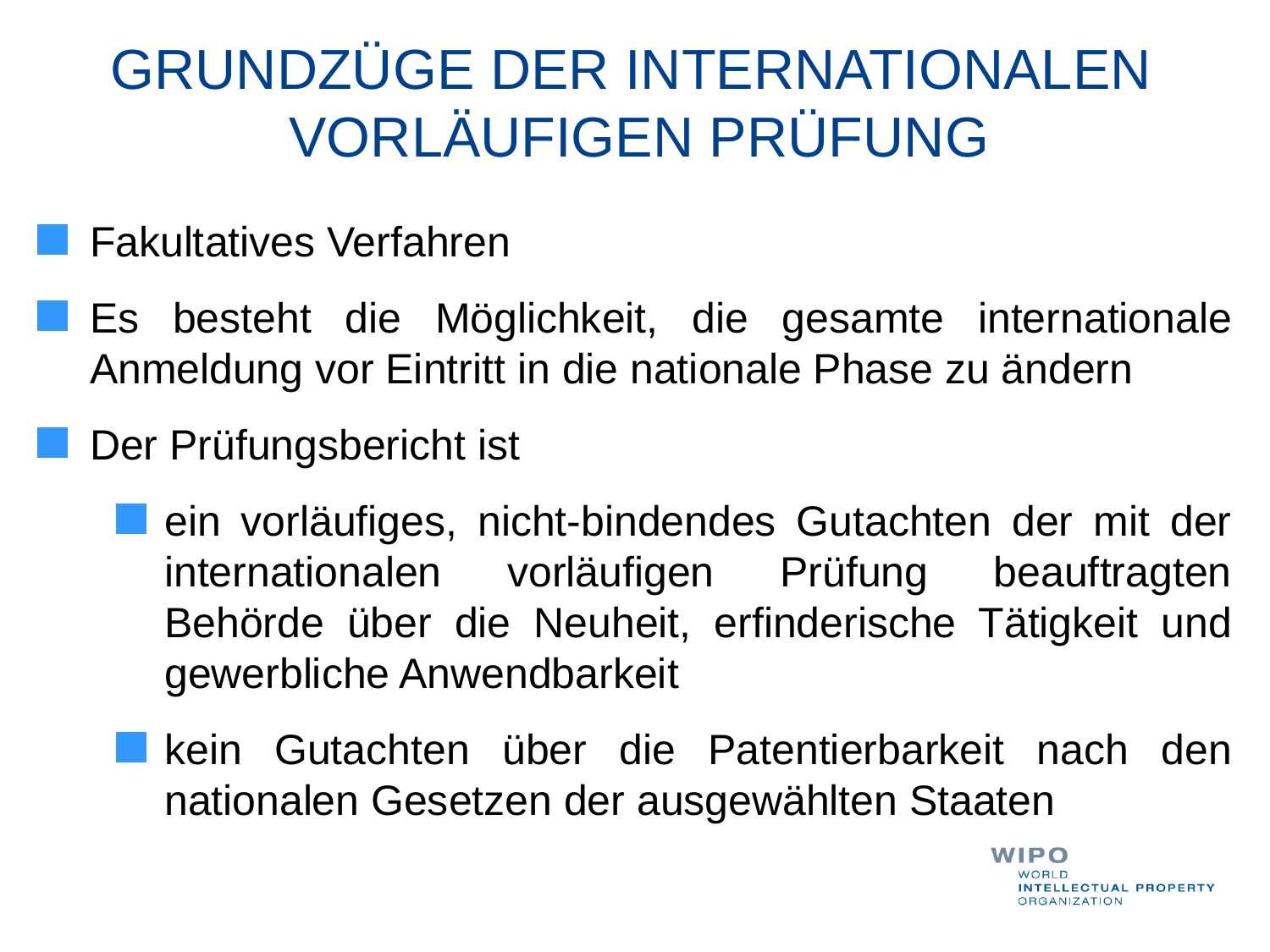

# GRUNDZÜGE DER INTERNATIONALEN VORLÄUFIGEN PRÜFUNG
Fakultatives Verfahren
Es besteht die Möglichkeit, die gesamte internationale Anmeldung vor Eintritt in die nationale Phase zu ändern
Der Prüfungsbericht ist
ein vorläufiges, nicht-bindendes Gutachten der mit der internationalen vorläufigen Prüfung beauftragten Behörde über die Neuheit, erfinderische Tätigkeit und gewerbliche Anwendbarkeit
kein Gutachten über die Patentierbarkeit nach den nationalen Gesetzen der ausgewählten Staaten